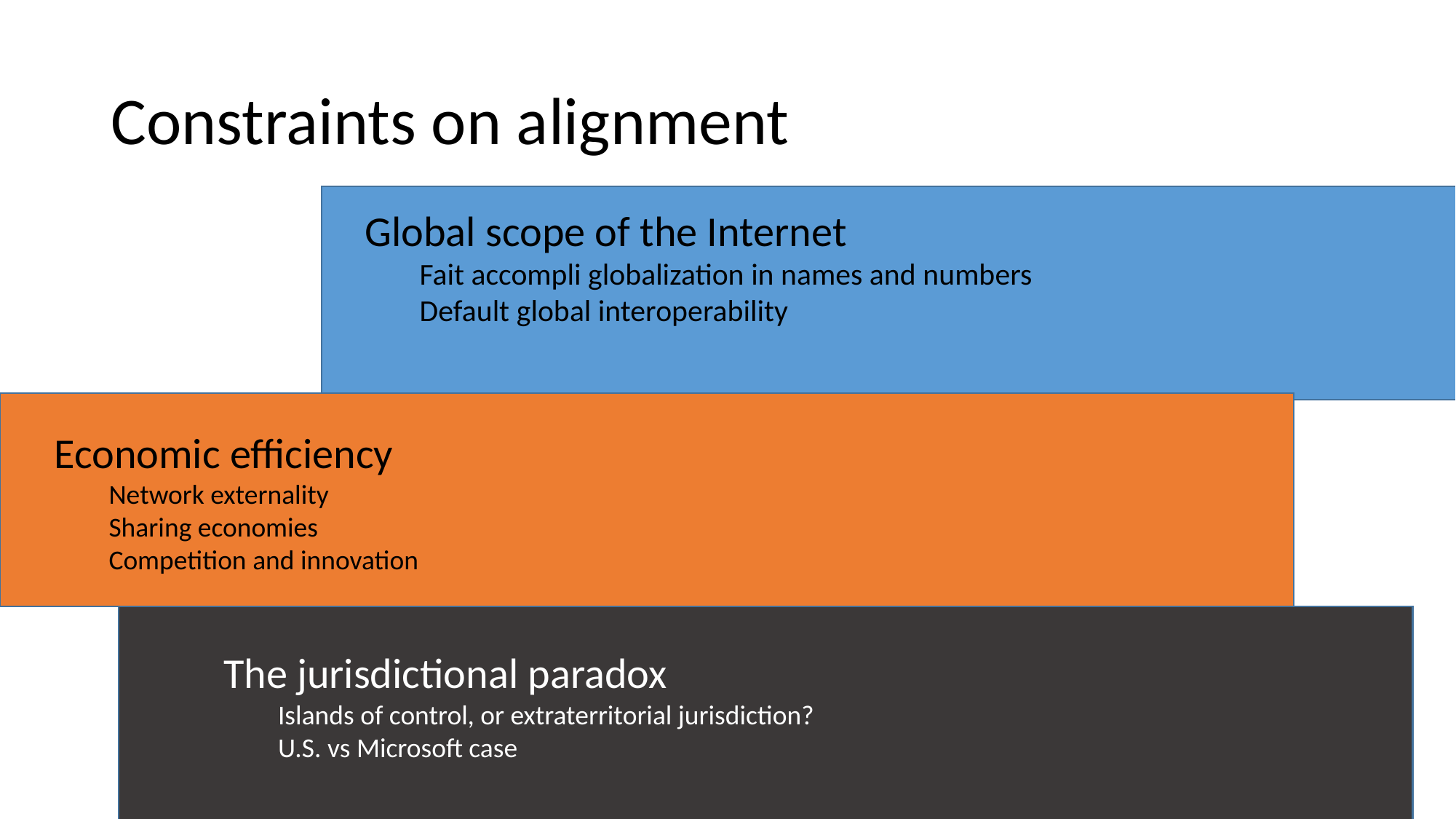

# Constraints on alignment

Global scope of the Internet
Fait accompli globalization in names and numbers
Default global interoperability

Economic efficiency
Network externality
Sharing economies
Competition and innovation

The jurisdictional paradox
Islands of control, or extraterritorial jurisdiction?
U.S. vs Microsoft case